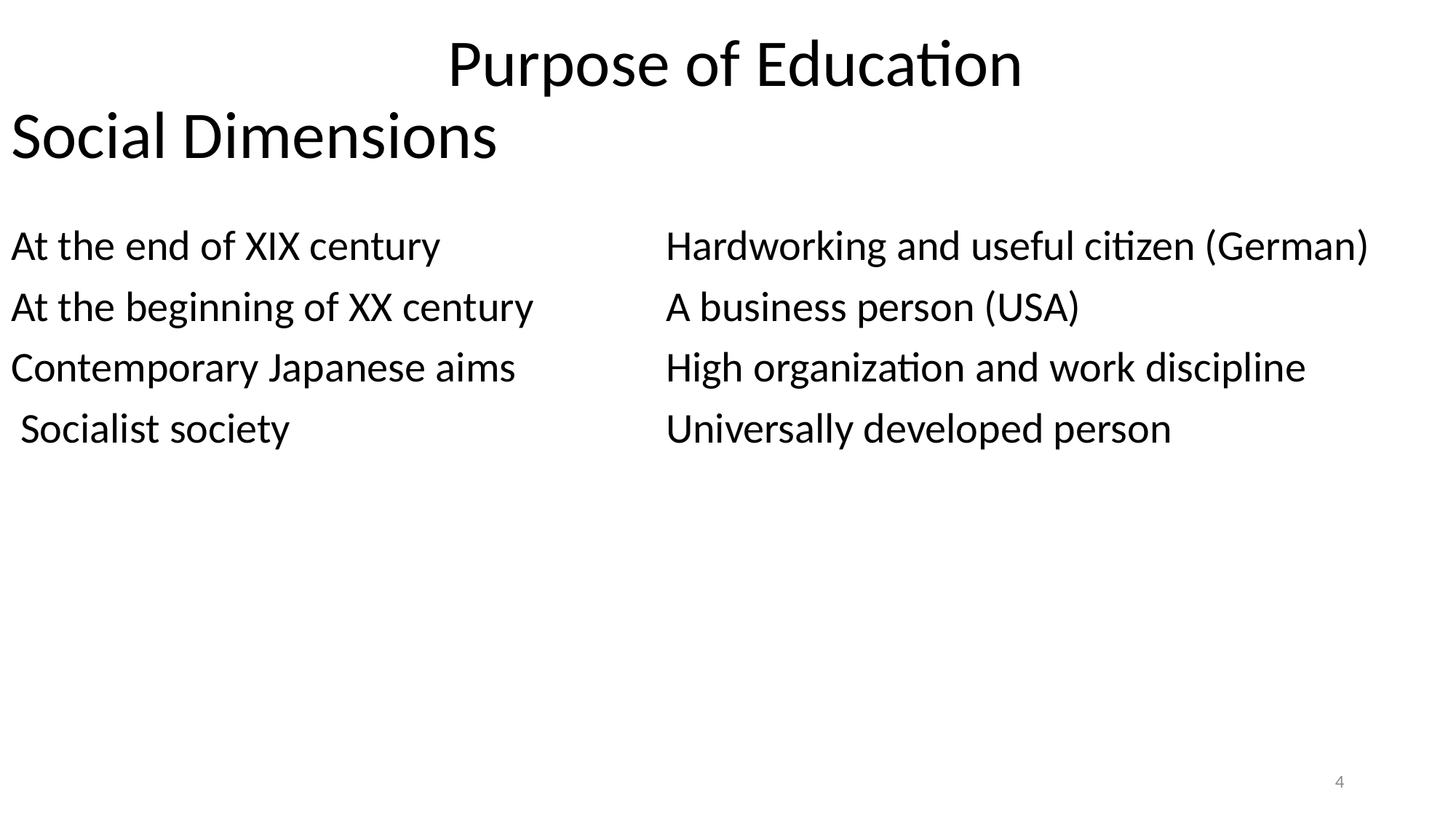

# Purpose of Education Social Dimensions
At the end of XIX century			Hardworking and useful citizen (German)
At the beginning of XX century		A business person (USA)
Contemporary Japanese aims		High organization and work discipline
 Socialist society				Universally developed person

4